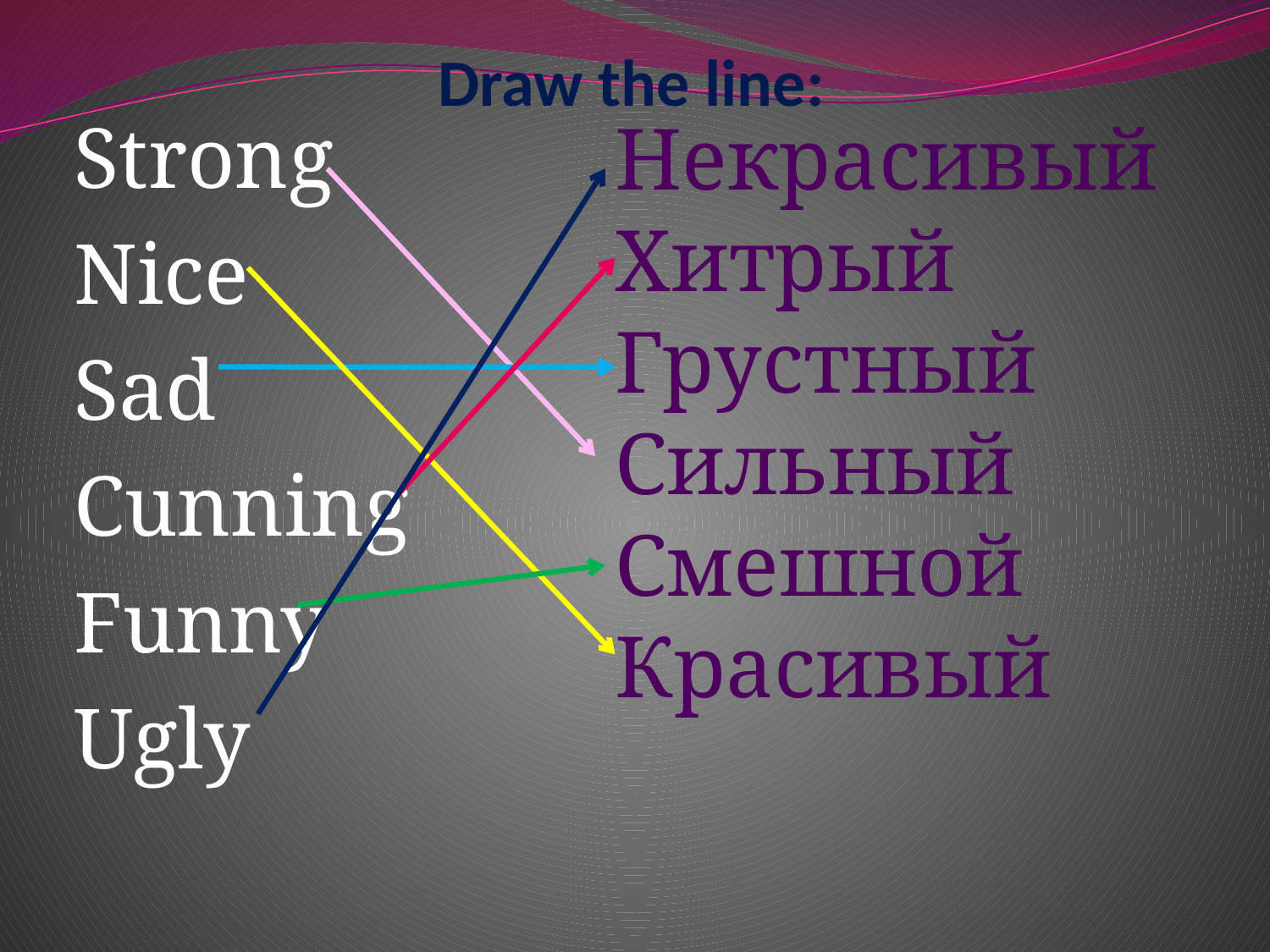

# Draw the line:
Strong
Nice
Sad
Cunning
Funny
Ugly

Некрасивый
Хитрый
Грустный Сильный Смешной
Красивый